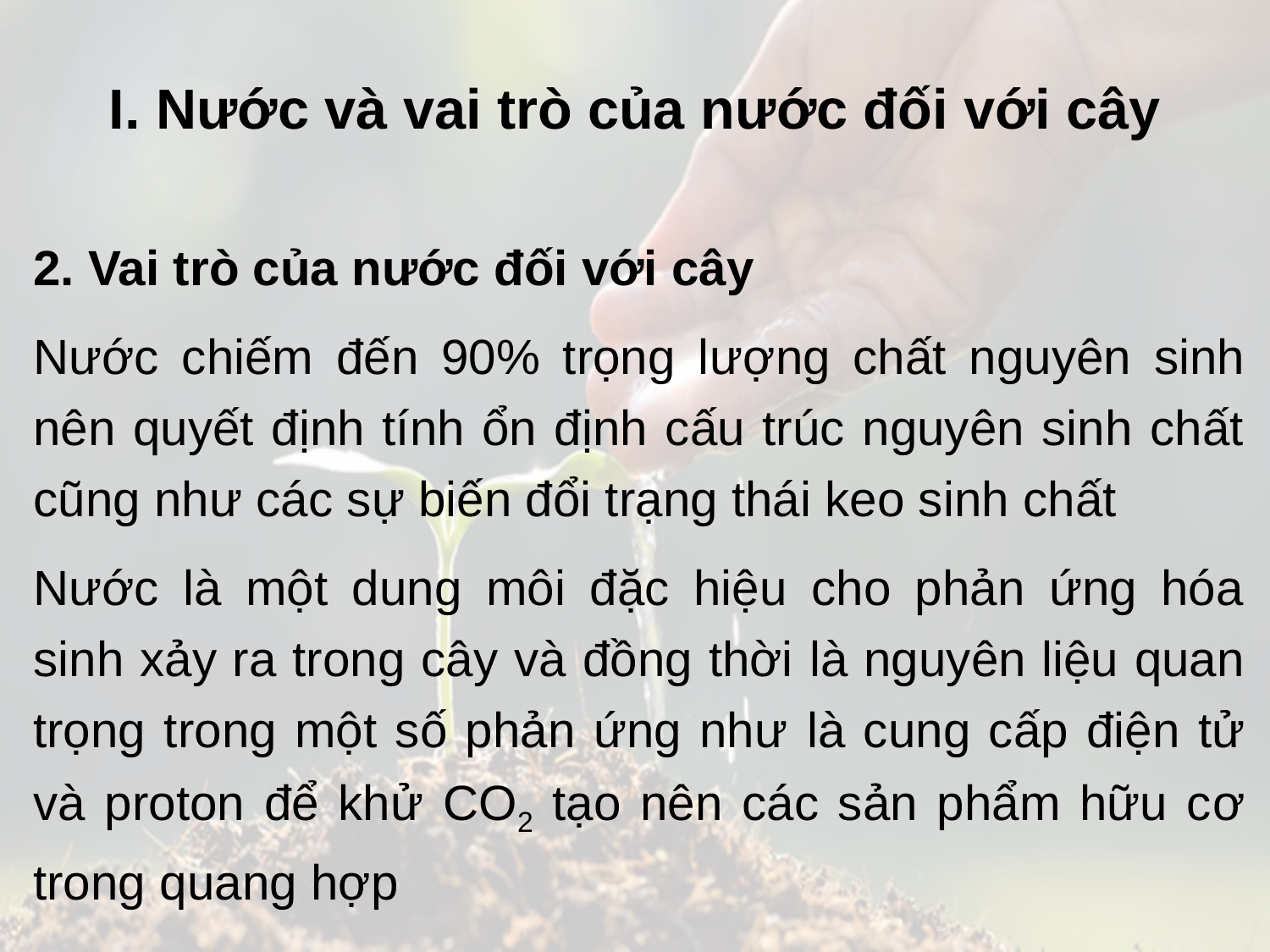

# I. Nước và vai trò của nước đối với cây
2. Vai trò của nước đối với cây
Nước chiếm đến 90% trọng lượng chất nguyên sinh nên quyết định tính ổn định cấu trúc nguyên sinh chất cũng như các sự biến đổi trạng thái keo sinh chất
Nước là một dung môi đặc hiệu cho phản ứng hóa sinh xảy ra trong cây và đồng thời là nguyên liệu quan trọng trong một số phản ứng như là cung cấp điện tử và proton để khử CO2 tạo nên các sản phẩm hữu cơ trong quang hợp

5